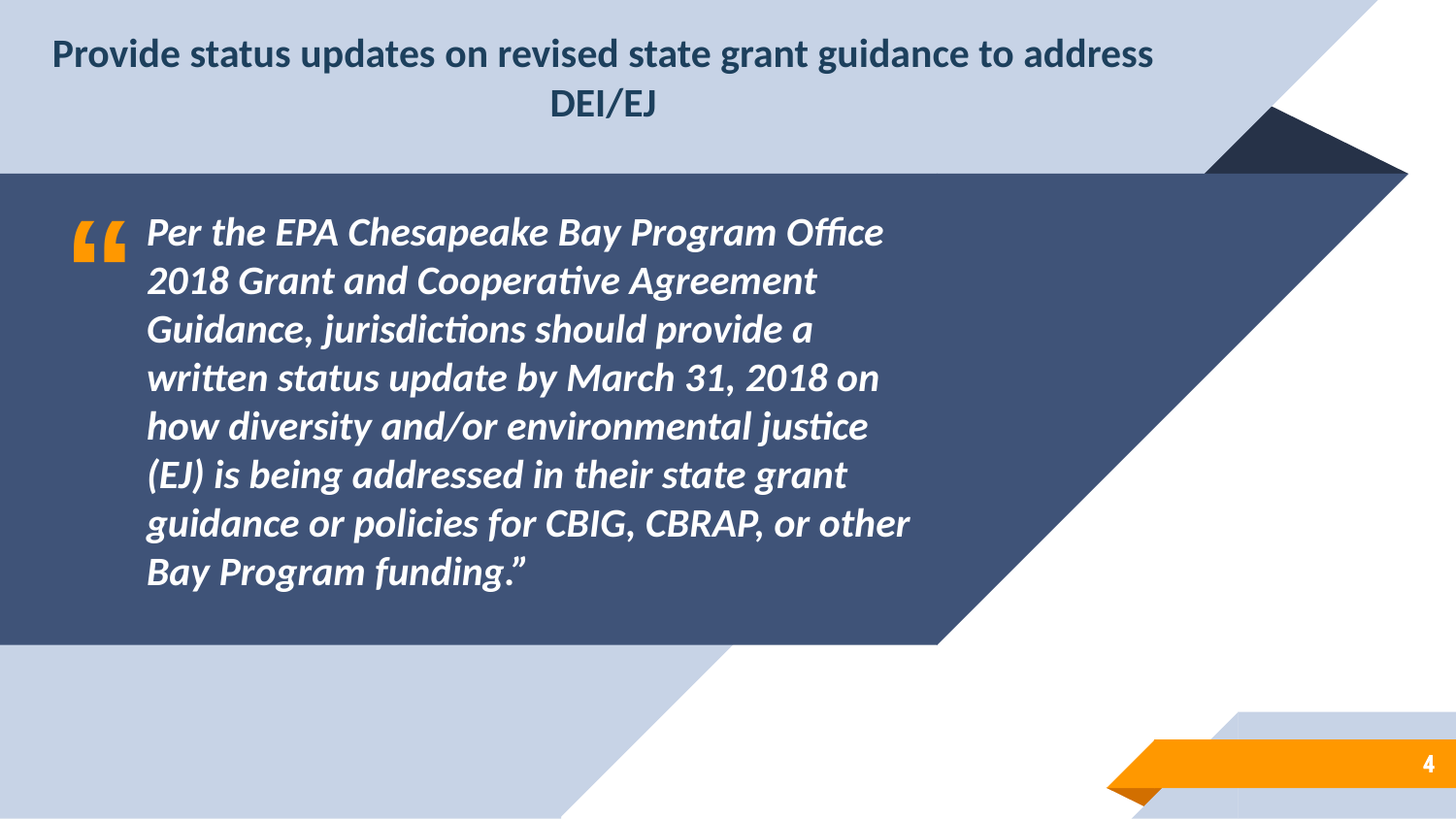

Provide status updates on revised state grant guidance to address DEI/EJ
Per the EPA Chesapeake Bay Program Office 2018 Grant and Cooperative Agreement Guidance, jurisdictions should provide a written status update by March 31, 2018 on how diversity and/or environmental justice (EJ) is being addressed in their state grant guidance or policies for CBIG, CBRAP, or other Bay Program funding.”
4
4